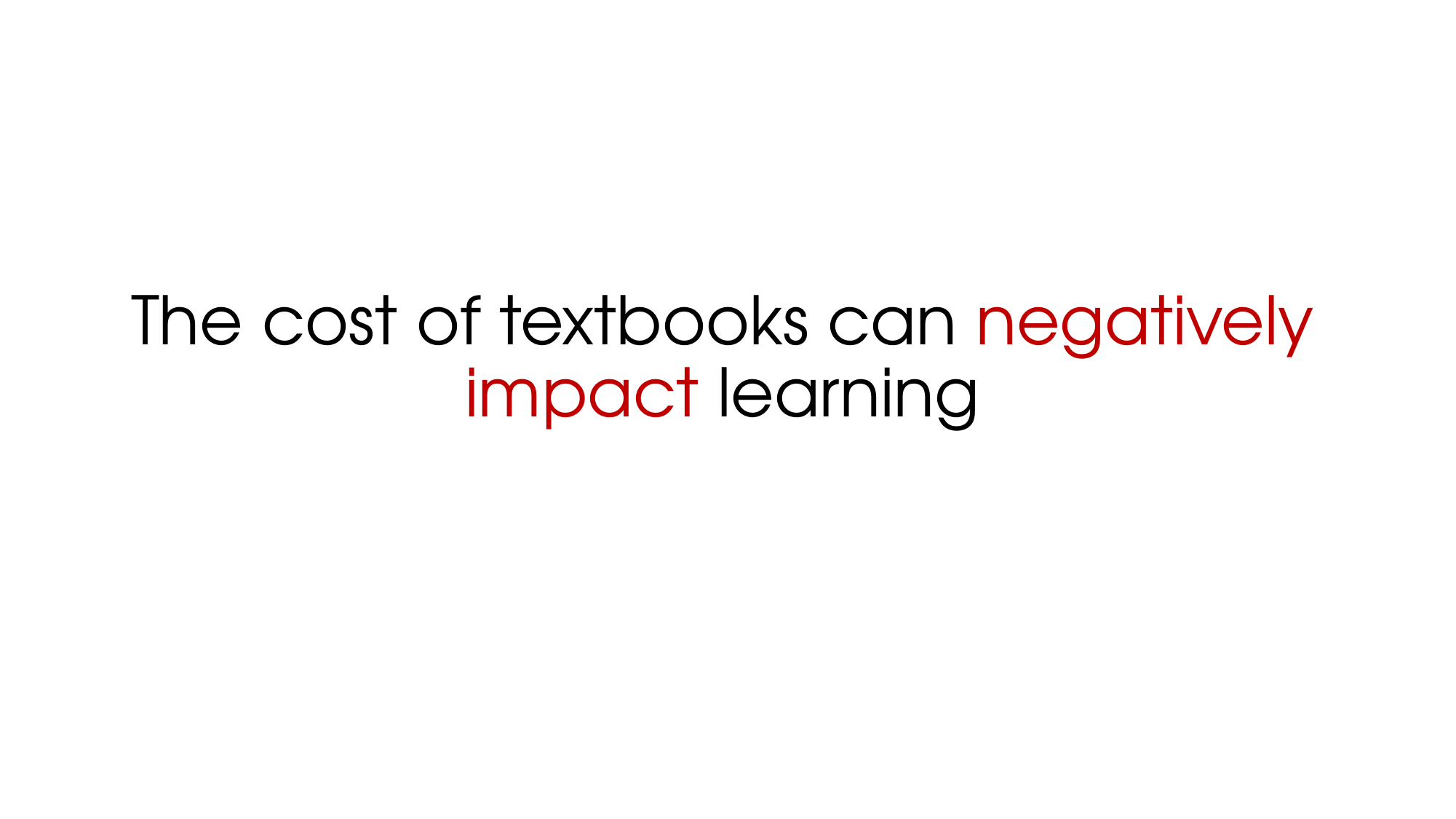

# The cost of textbooks can negatively impact learning